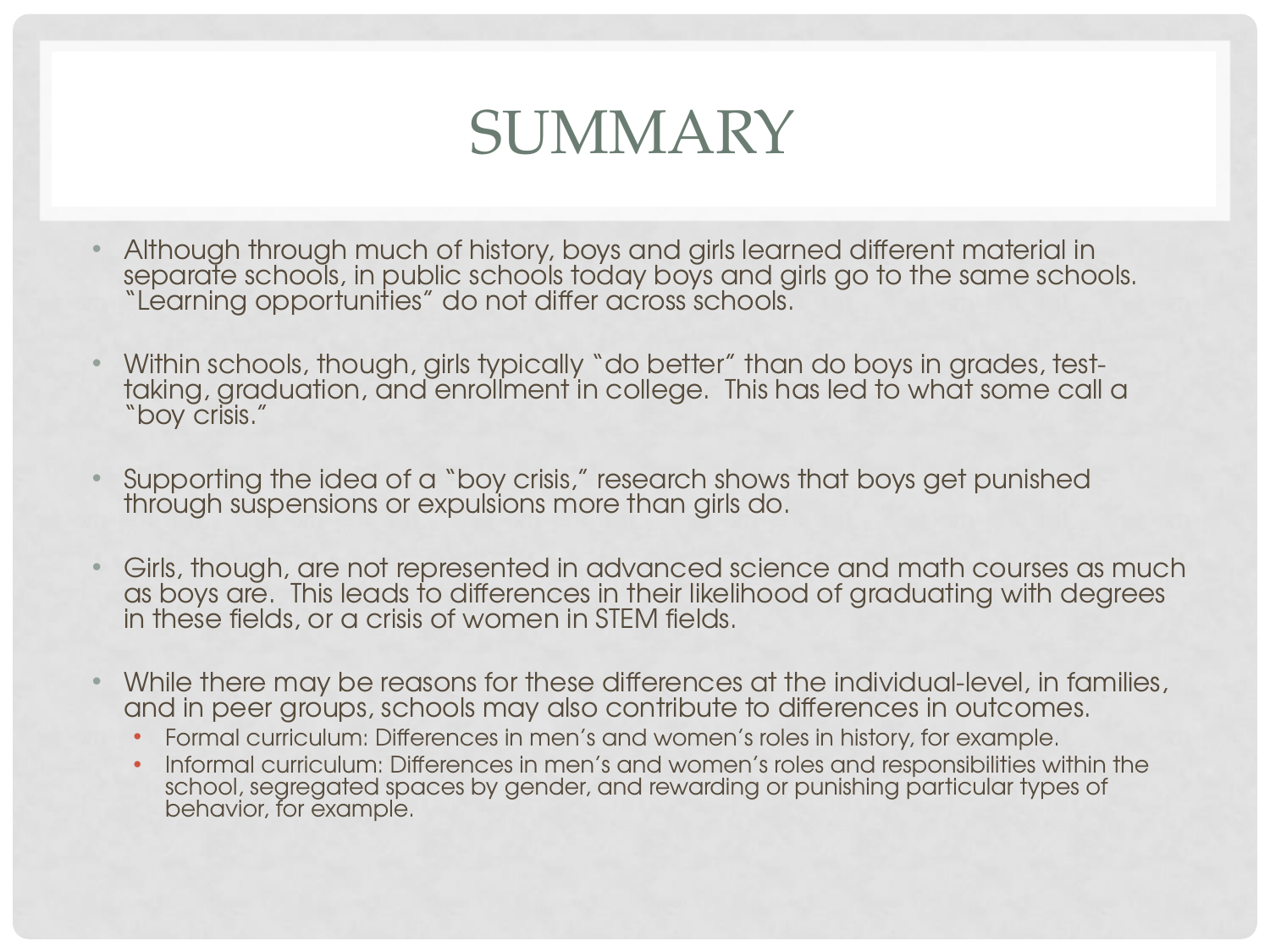

# SUMMARY
Although through much of history, boys and girls learned different material in separate schools, in public schools today boys and girls go to the same schools.  “Learning opportunities” do not differ across schools.

Within schools, though, girls typically “do better” than do boys in grades, test-taking, graduation, and enrollment in college.  This has led to what some call a “boy crisis.”

Supporting the idea of a “boy crisis,” research shows that boys get punished through suspensions or expulsions more than girls do.

Girls, though, are not represented in advanced science and math courses as much as boys are.  This leads to differences in their likelihood of graduating with degrees in these fields, or a crisis of women in STEM fields.

While there may be reasons for these differences at the individual-level, in families, and in peer groups, schools may also contribute to differences in outcomes.
Formal curriculum: Differences in men’s and women’s roles in history, for example.
Informal curriculum: Differences in men’s and women’s roles and responsibilities within the school, segregated spaces by gender, and rewarding or punishing particular types of behavior, for example.